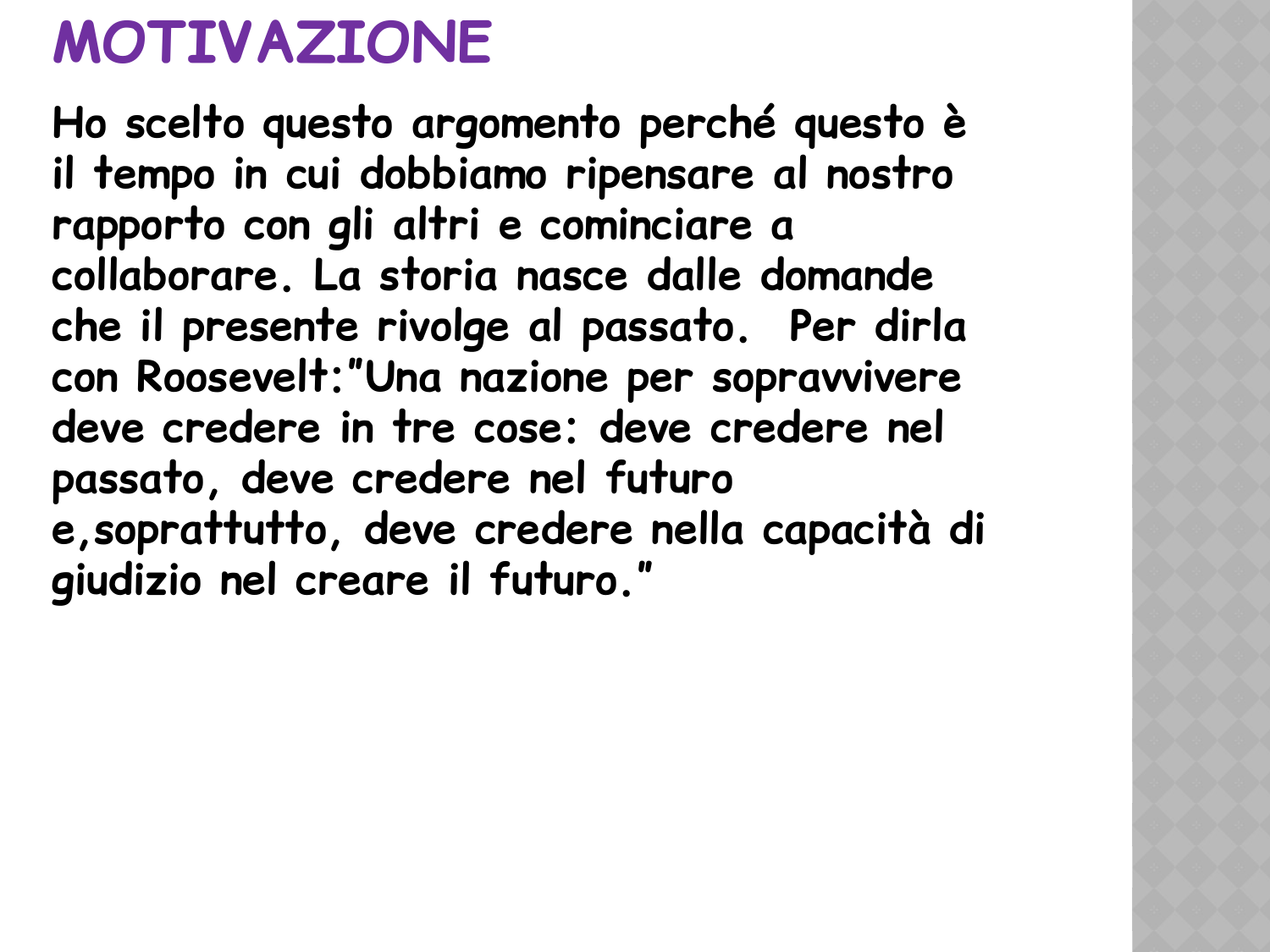

MOTIVAZIONE
Ho scelto questo argomento perché questo è il tempo in cui dobbiamo ripensare al nostro rapporto con gli altri e cominciare a collaborare. La storia nasce dalle domande che il presente rivolge al passato.  Per dirla con Roosevelt:”Una nazione per sopravvivere deve credere in tre cose: deve credere nel passato, deve credere nel futuro e,soprattutto, deve credere nella capacità di giudizio nel creare il futuro.”